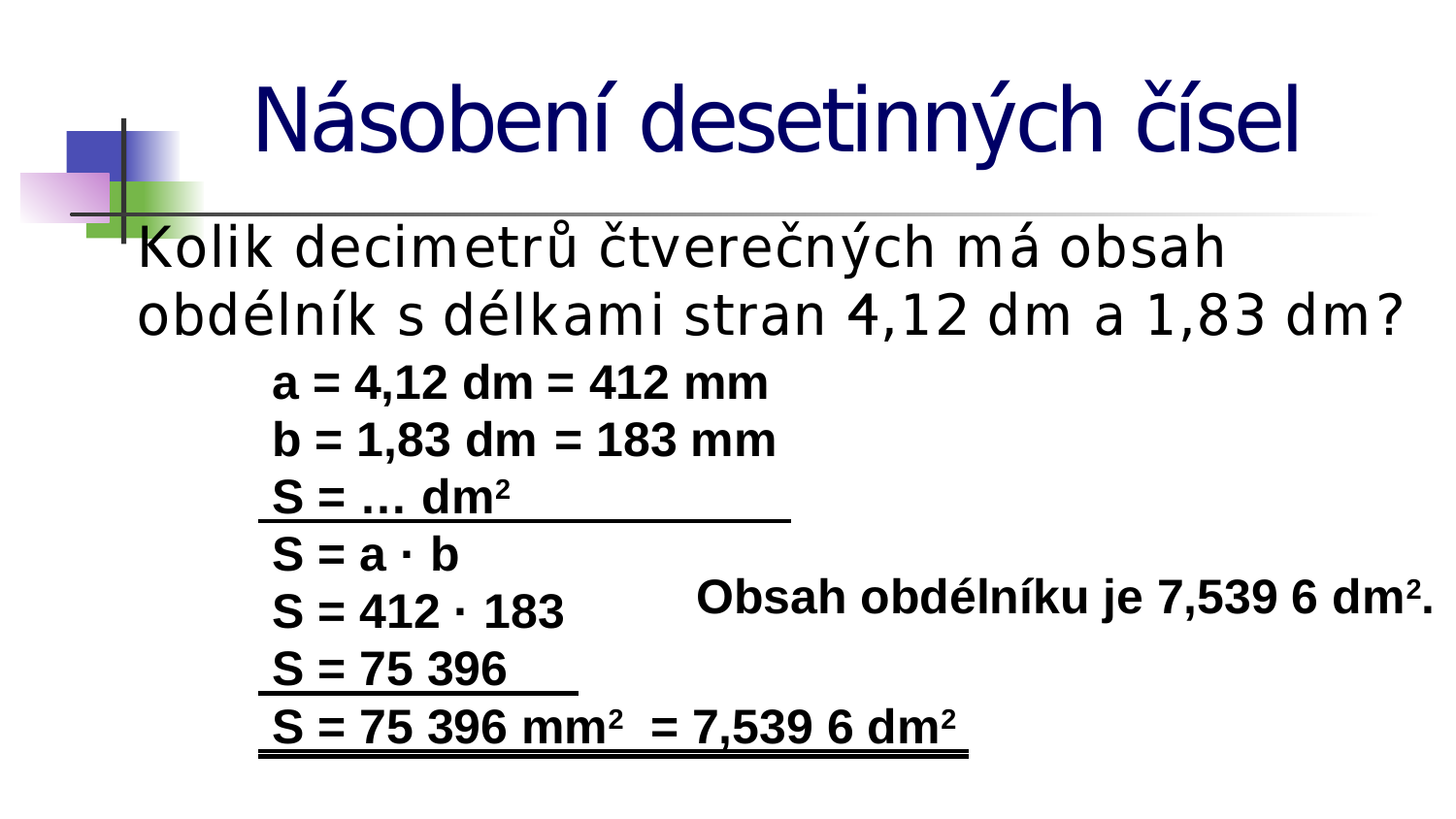

# Násobení desetinných čísel
Kolik decimetrů čtverečných má obsah obdélník s délkami stran 4,12 dm a 1,83 dm?
a = 4,12 dm
= 412 mm
b = 1,83 dm
= 183 mm
S = … dm2
S = a · b
Obsah obdélníku je 7,539 6 dm2.
S = 412 · 183
S = 75 396
S = 75 396 mm2
= 7,539 6 dm2